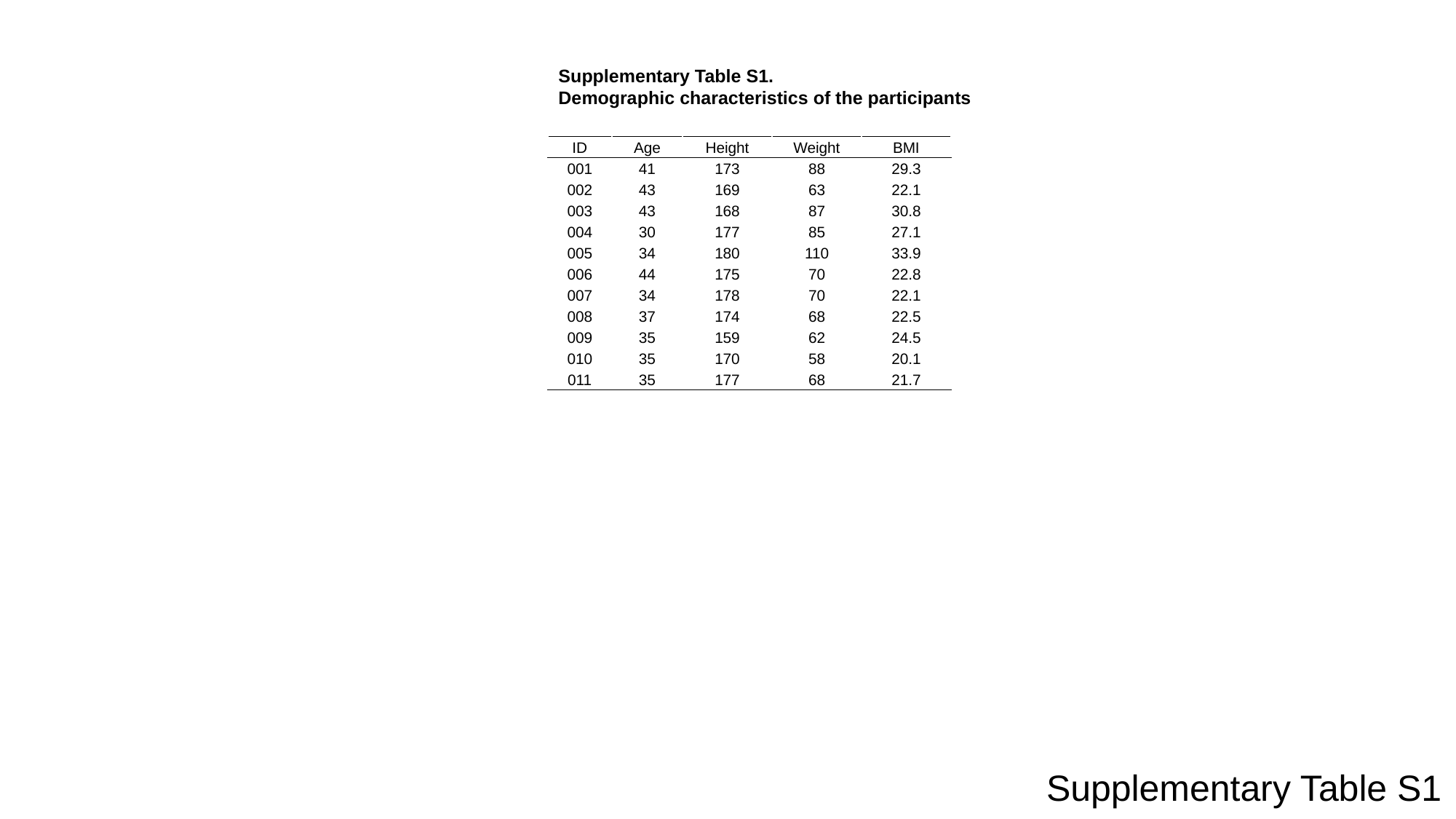

Supplementary Table S1.
Demographic characteristics of the participants
| ID | Age | Height | Weight | BMI |
| --- | --- | --- | --- | --- |
| 001 | 41 | 173 | 88 | 29.3 |
| 002 | 43 | 169 | 63 | 22.1 |
| 003 | 43 | 168 | 87 | 30.8 |
| 004 | 30 | 177 | 85 | 27.1 |
| 005 | 34 | 180 | 110 | 33.9 |
| 006 | 44 | 175 | 70 | 22.8 |
| 007 | 34 | 178 | 70 | 22.1 |
| 008 | 37 | 174 | 68 | 22.5 |
| 009 | 35 | 159 | 62 | 24.5 |
| 010 | 35 | 170 | 58 | 20.1 |
| 011 | 35 | 177 | 68 | 21.7 |
Supplementary Table S1